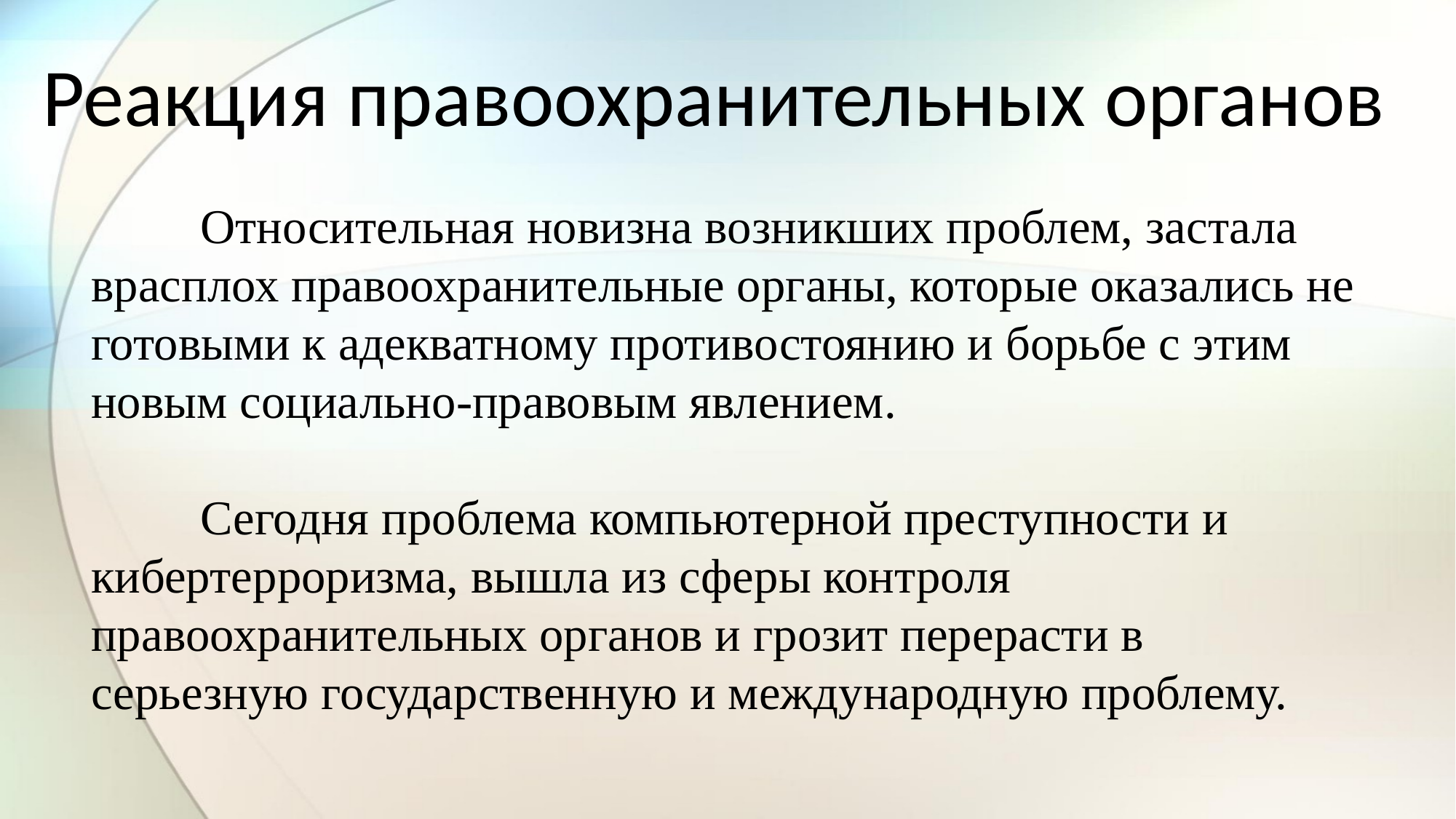

Реакция правоохранительных органов
	Относительная новизна возникших проблем, застала врасплох правоохранительные органы, которые оказались не готовыми к адекватному противостоянию и борьбе с этим новым социально-правовым явлением.

	Сегодня проблема компьютерной преступности и кибертерроризма, вышла из сферы контроля правоохранительных органов и грозит перерасти в серьезную государственную и международную проблему.